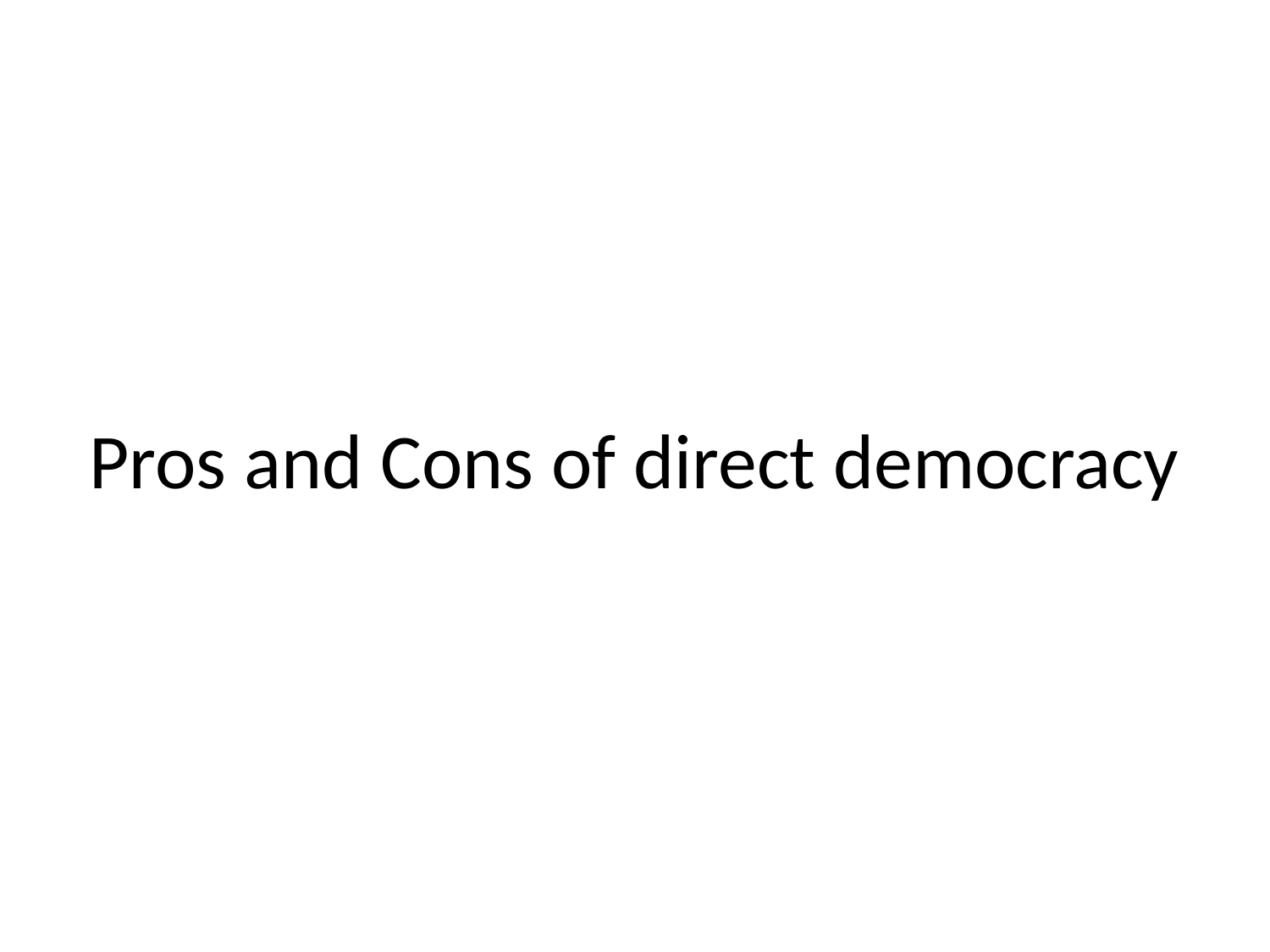

# Pros and Cons of direct democracy